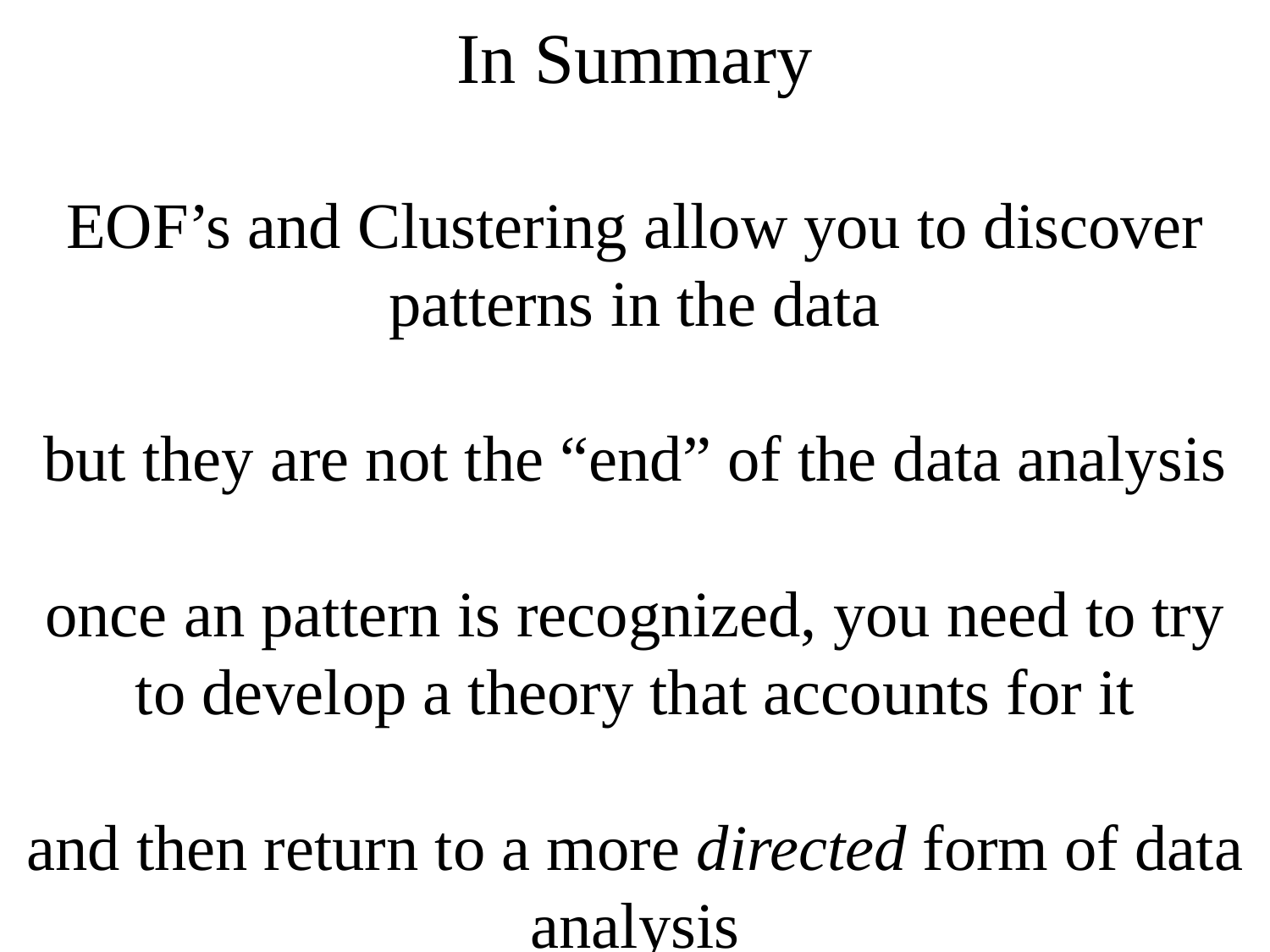

# In Summary EOF’s and Clustering allow you to discover patterns in the data but they are not the “end” of the data analysis once an pattern is recognized, you need to try to develop a theory that accounts for it and then return to a more directed form of data analysis